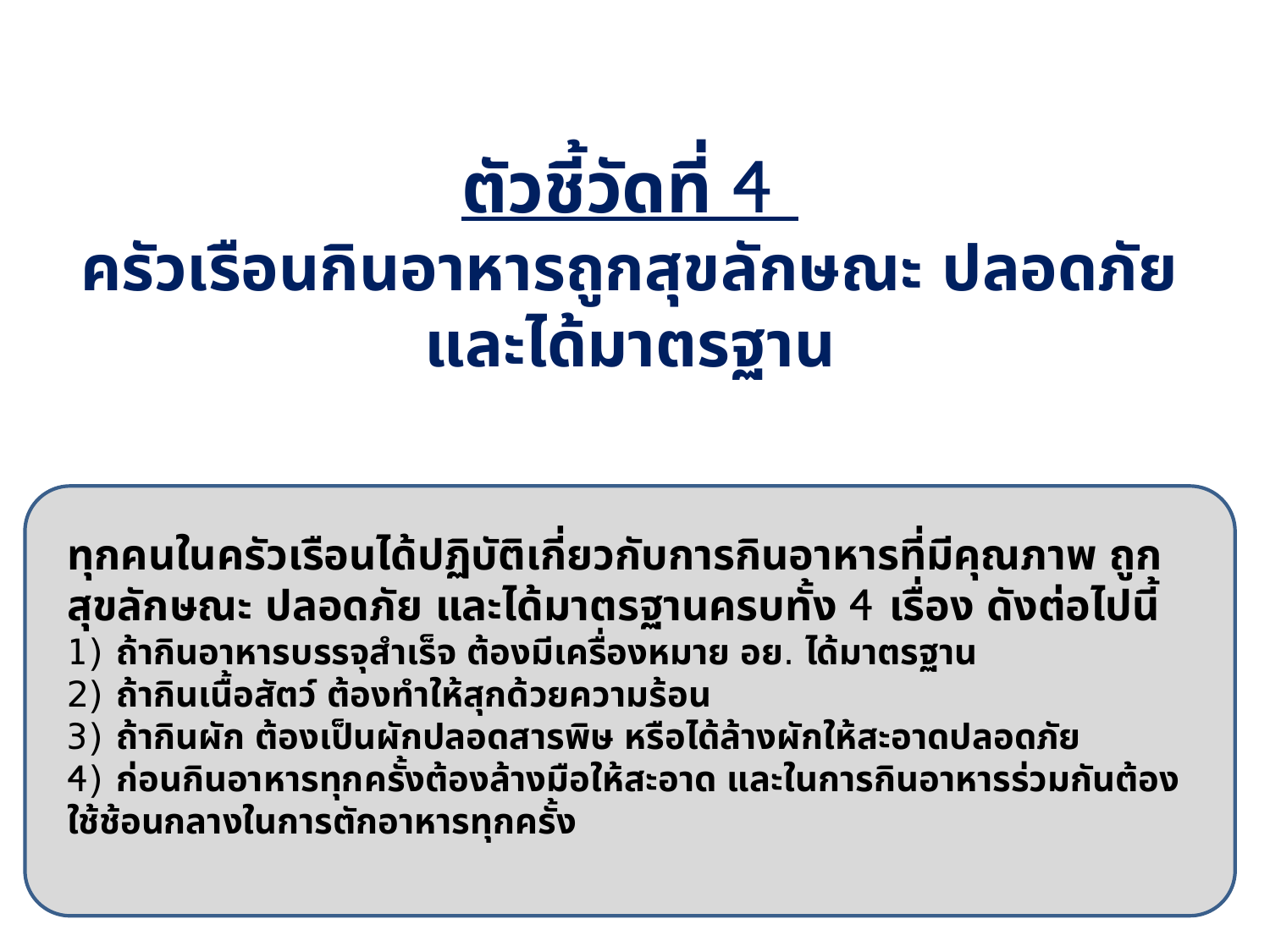

ตัวชี้วัดที่ 4
ครัวเรือนกินอาหารถูกสุขลักษณะ ปลอดภัย และได้มาตรฐาน

ทุกคนในครัวเรือนได้ปฏิบัติเกี่ยวกับการกินอาหารที่มีคุณภาพ ถูกสุขลักษณะ ปลอดภัย และได้มาตรฐานครบทั้ง 4 เรื่อง ดังต่อไปนี้
1) ถ้ากินอาหารบรรจุสำเร็จ ต้องมีเครื่องหมาย อย. ได้มาตรฐาน
2) ถ้ากินเนื้อสัตว์ ต้องทำให้สุกด้วยความร้อน
3) ถ้ากินผัก ต้องเป็นผักปลอดสารพิษ หรือได้ล้างผักให้สะอาดปลอดภัย
4) ก่อนกินอาหารทุกครั้งต้องล้างมือให้สะอาด และในการกินอาหารร่วมกันต้องใช้ช้อนกลางในการตักอาหารทุกครั้ง